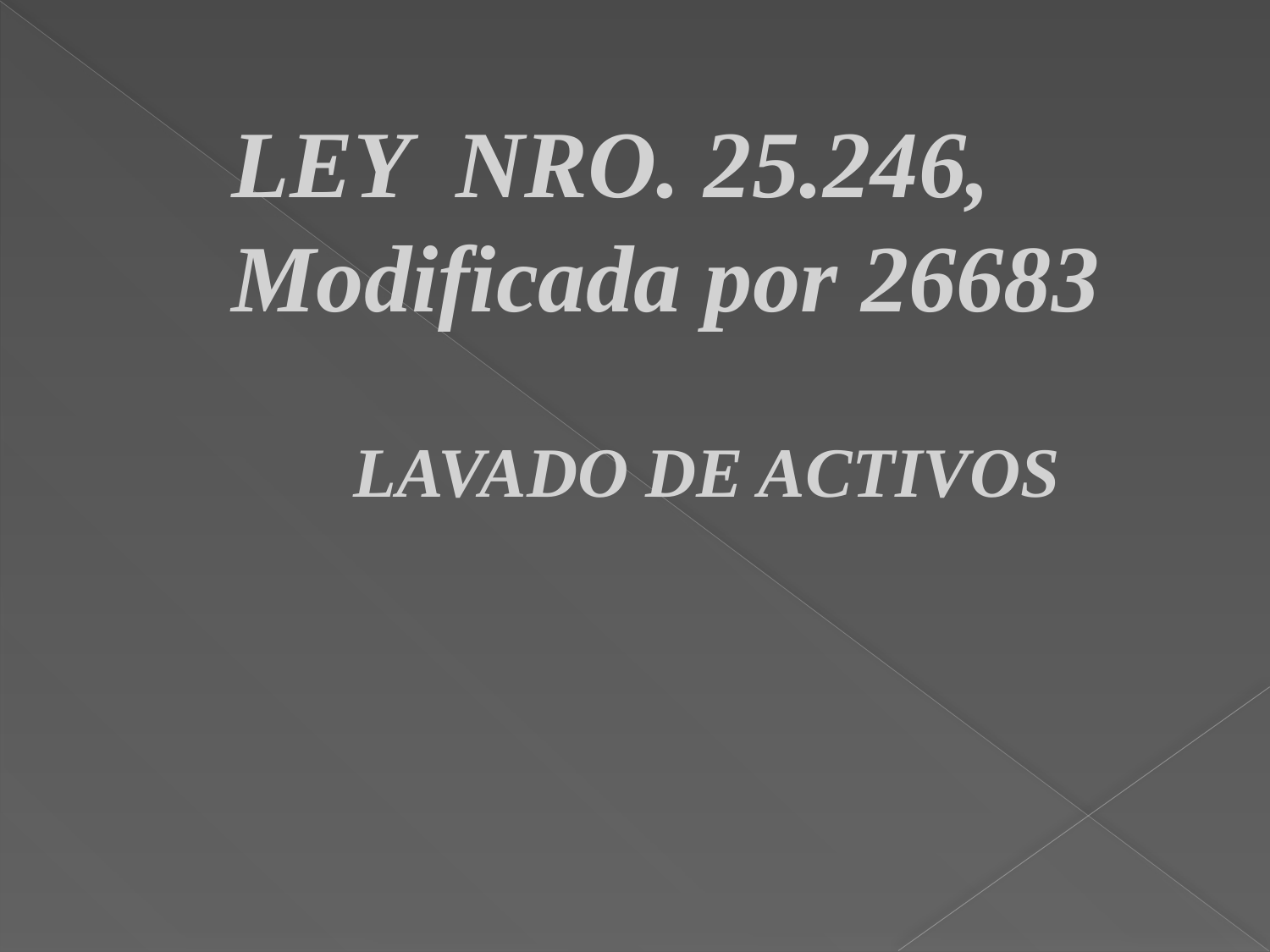

LEY  NRO. 25.246,
Modificada por 26683

      LAVADO DE ACTIVOS